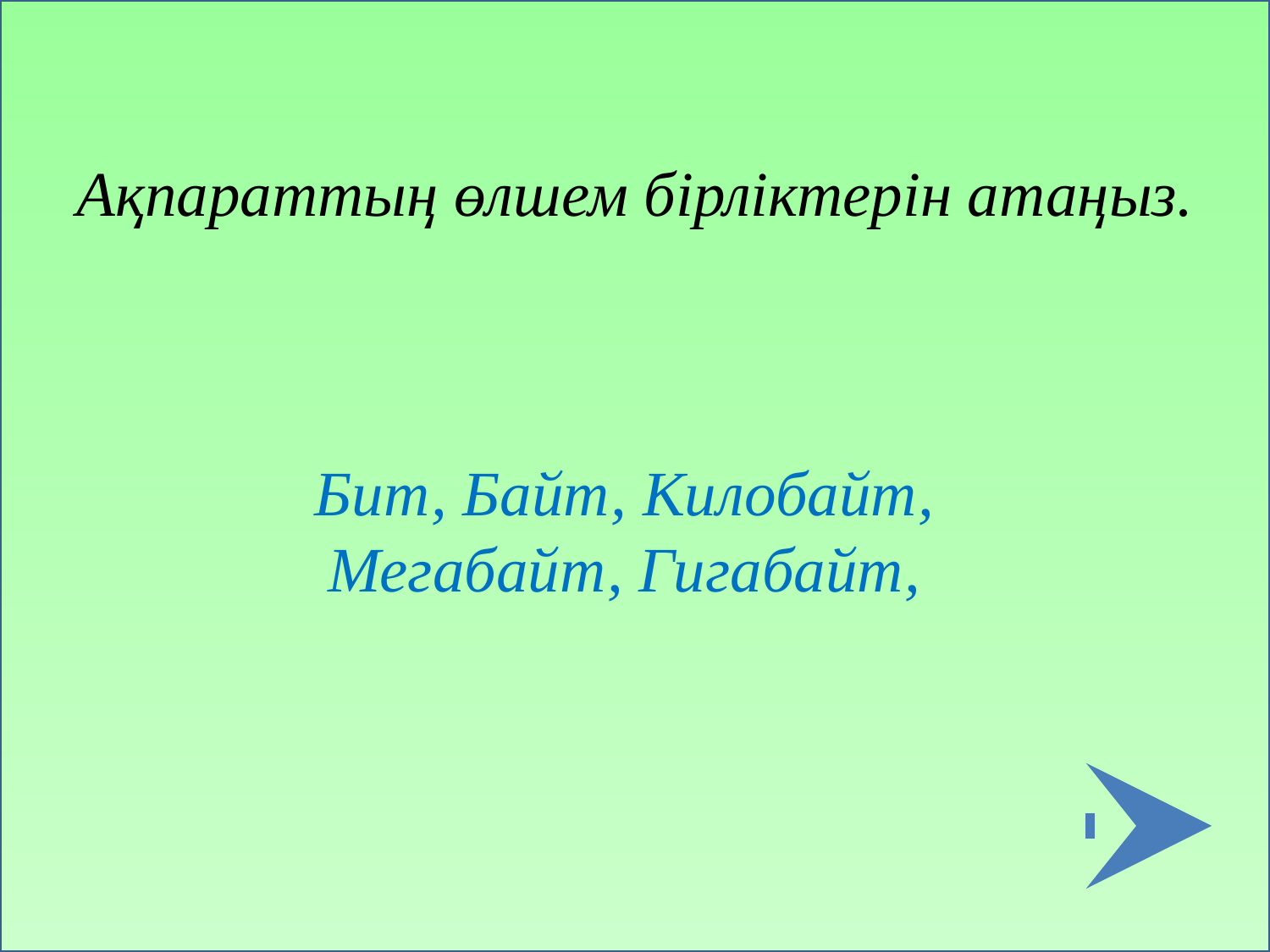

Ақпараттың өлшем бірліктерін атаңыз.
Бит, Байт, Килобайт,
Мегабайт, Гигабайт,